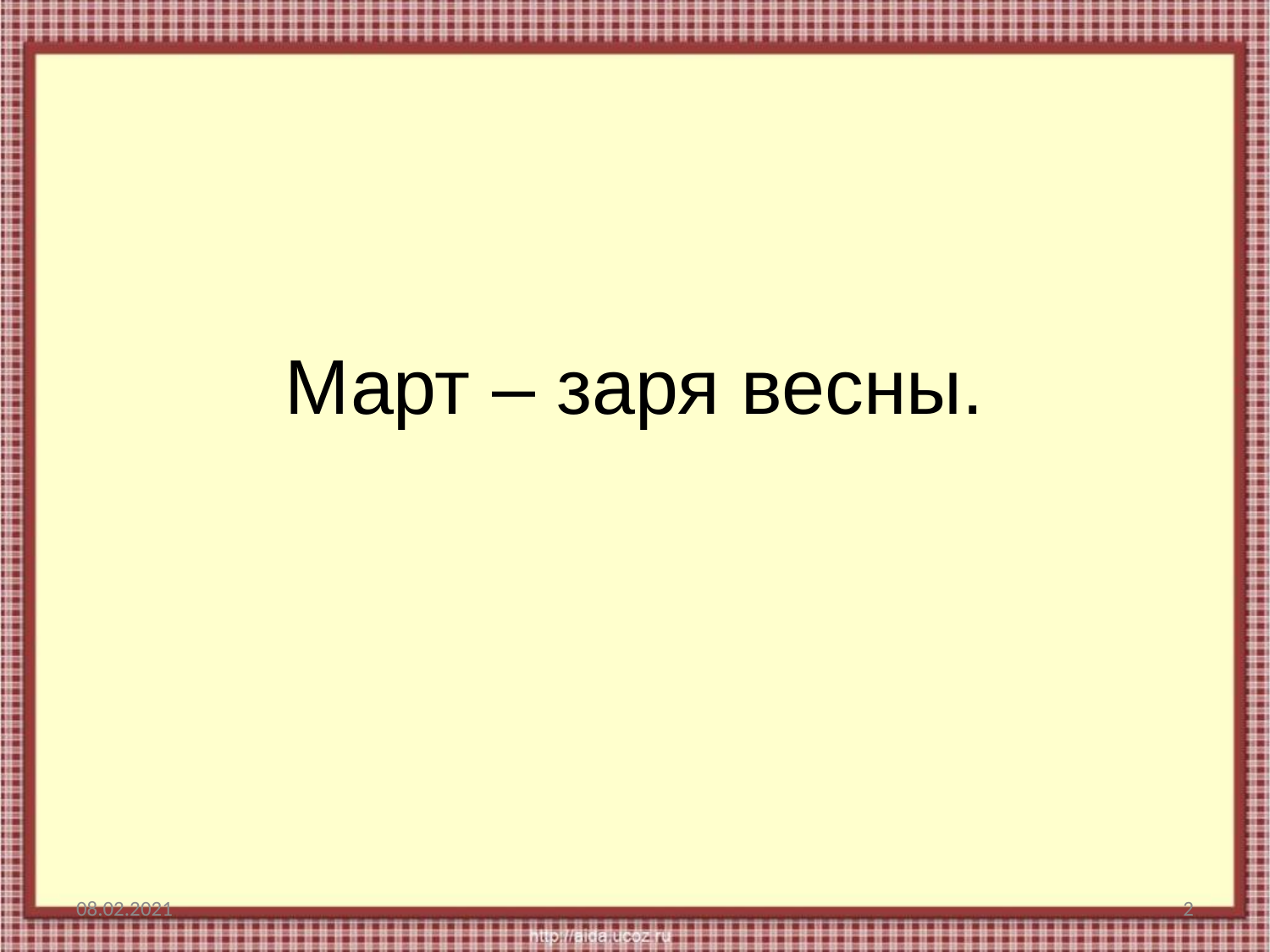

#

Март – заря весны.
08.02.2021
2